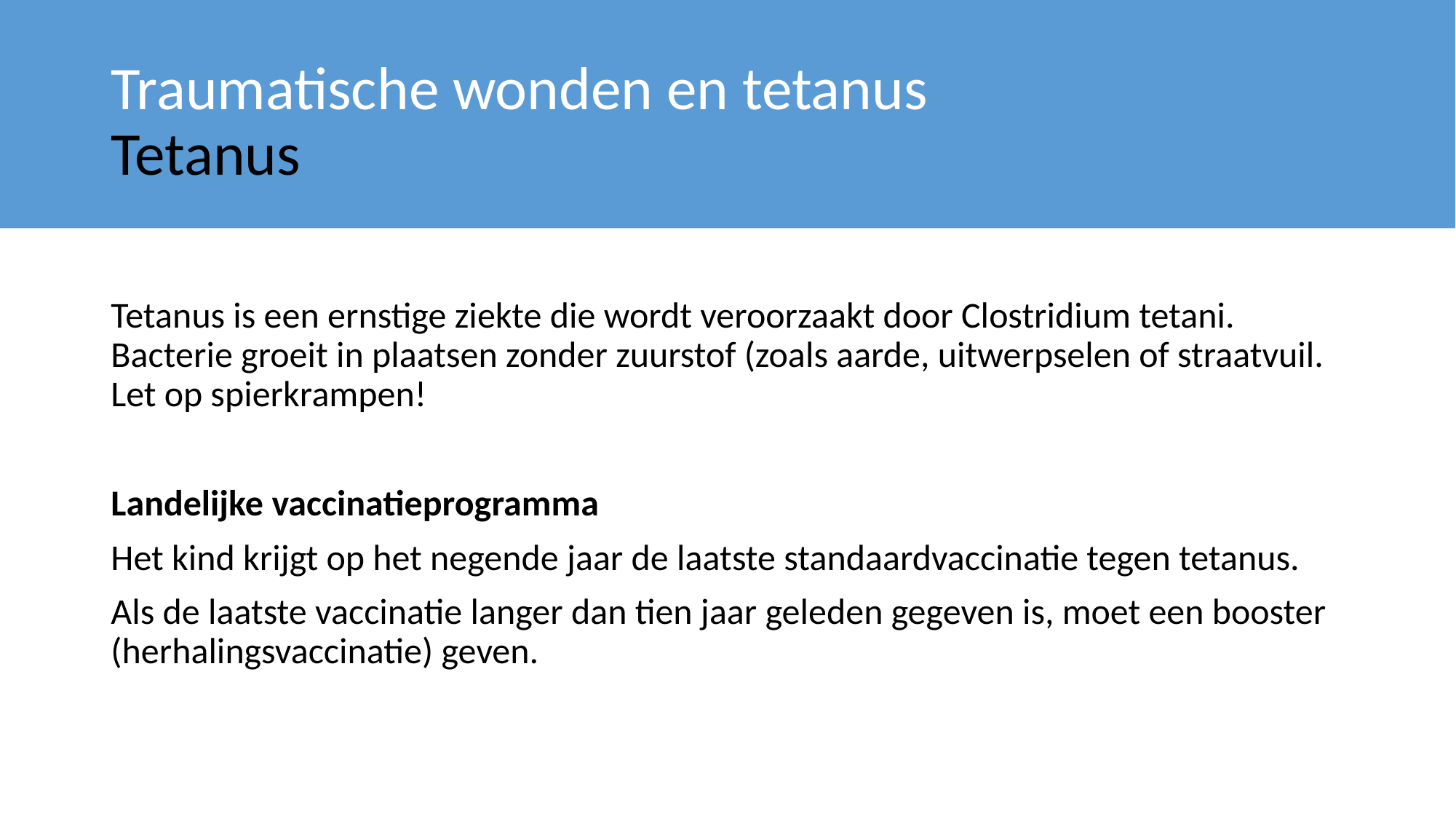

# Traumatische wonden en tetanus Tetanus
Tetanus is een ernstige ziekte die wordt veroorzaakt door Clostridium tetani. Bacterie groeit in plaatsen zonder zuurstof (zoals aarde, uitwerpselen of straatvuil. Let op spierkrampen!

Landelijke vaccinatieprogramma
Het kind krijgt op het negende jaar de laatste standaardvaccinatie tegen tetanus.
Als de laatste vaccinatie langer dan tien jaar geleden gegeven is, moet een booster  (herhalingsvaccinatie) geven.